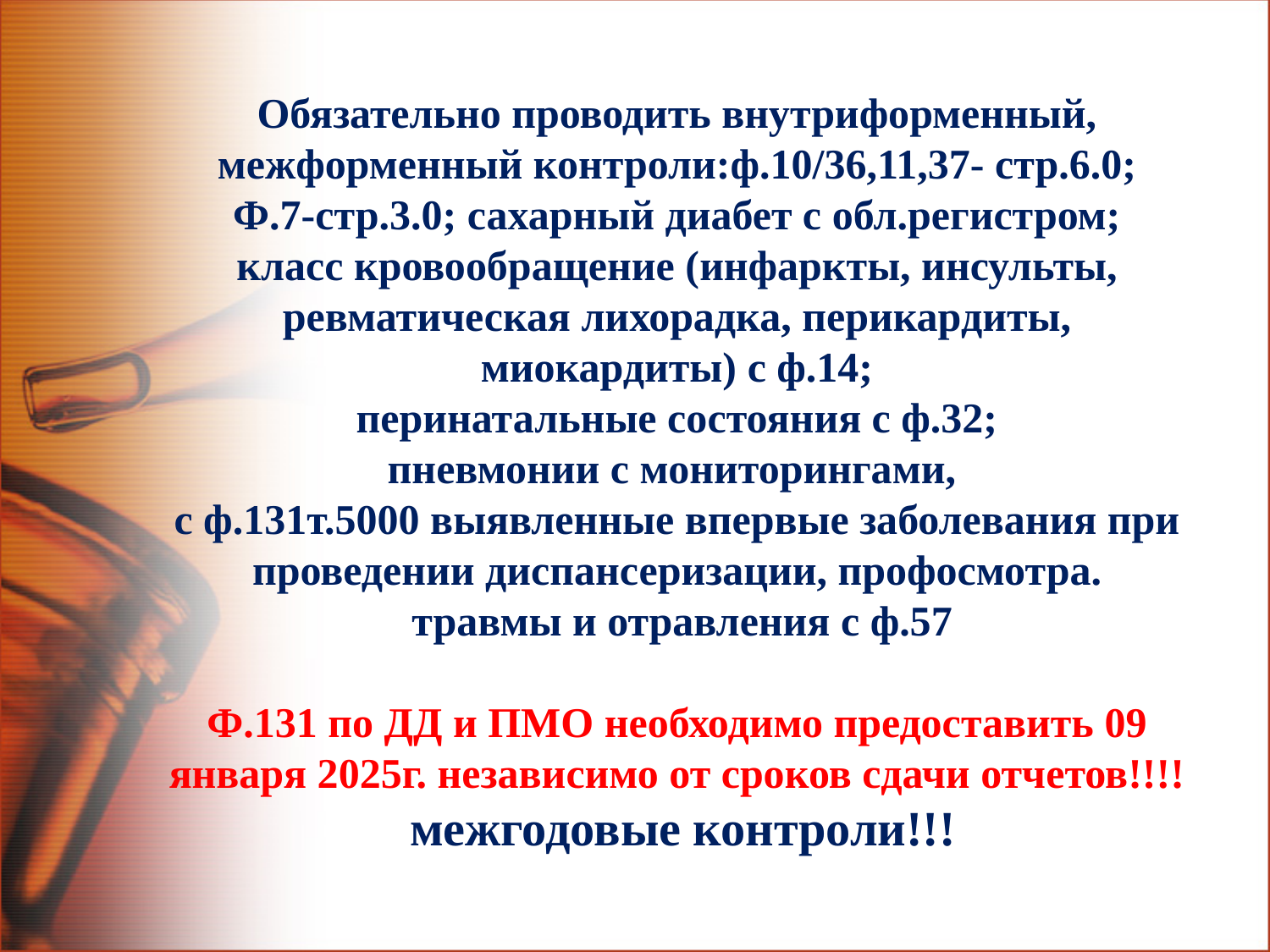

Обязательно проводить внутриформенный, межформенный контроли:ф.10/36,11,37- стр.6.0;
Ф.7-стр.3.0; сахарный диабет с обл.регистром;
класс кровообращение (инфаркты, инсульты, ревматическая лихорадка, перикардиты, миокардиты) с ф.14;
перинатальные состояния с ф.32;
пневмонии с мониторингами,
с ф.131т.5000 выявленные впервые заболевания при проведении диспансеризации, профосмотра.
 травмы и отравления с ф.57

Ф.131 по ДД и ПМО необходимо предоставить 09 января 2025г. независимо от сроков сдачи отчетов!!!!
 межгодовые контроли!!!